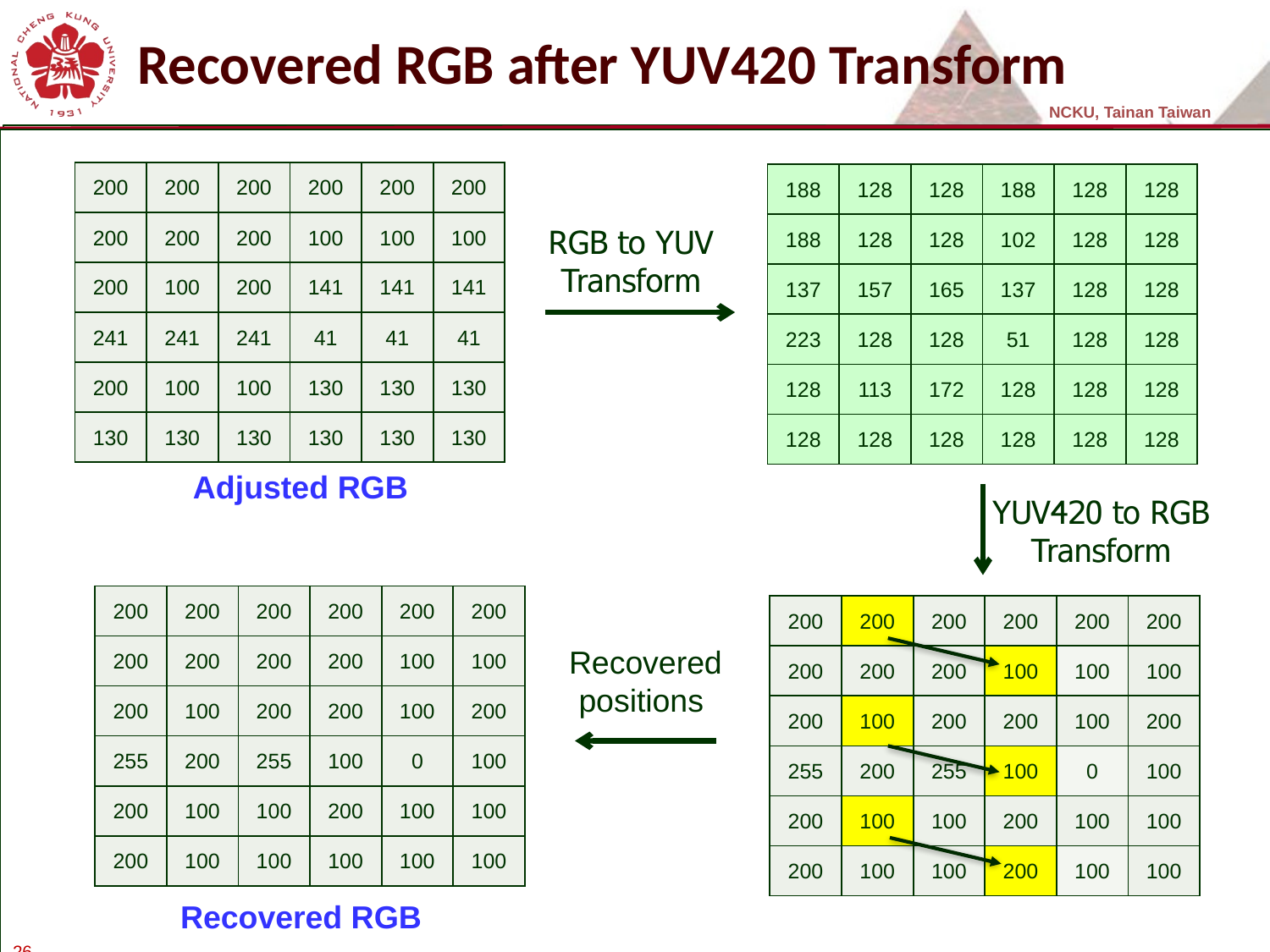

# Recovered RGB after YUV420 Transform
| 200 | 200 | 200 | 200 | 200 | 200 |
| --- | --- | --- | --- | --- | --- |
| 200 | 200 | 200 | 100 | 100 | 100 |
| 200 | 100 | 200 | 141 | 141 | 141 |
| 241 | 241 | 241 | 41 | 41 | 41 |
| 200 | 100 | 100 | 130 | 130 | 130 |
| 130 | 130 | 130 | 130 | 130 | 130 |
| 188 | 128 | 128 | 188 | 128 | 128 |
| --- | --- | --- | --- | --- | --- |
| 188 | 128 | 128 | 102 | 128 | 128 |
| 137 | 157 | 165 | 137 | 128 | 128 |
| 223 | 128 | 128 | 51 | 128 | 128 |
| 128 | 113 | 172 | 128 | 128 | 128 |
| 128 | 128 | 128 | 128 | 128 | 128 |
RGB to YUV
Transform
Adjusted RGB
YUV420 to RGB
Transform
| 200 | 200 | 200 | 200 | 200 | 200 |
| --- | --- | --- | --- | --- | --- |
| 200 | 200 | 200 | 200 | 100 | 100 |
| 200 | 100 | 200 | 200 | 100 | 200 |
| 255 | 200 | 255 | 100 | 0 | 100 |
| 200 | 100 | 100 | 200 | 100 | 100 |
| 200 | 100 | 100 | 100 | 100 | 100 |
| 200 | 200 | 200 | 200 | 200 | 200 |
| --- | --- | --- | --- | --- | --- |
| 200 | 200 | 200 | 100 | 100 | 100 |
| 200 | 100 | 200 | 200 | 100 | 200 |
| 300 | 200 | 300 | 100 | 0 | 100 |
| 200 | 100 | 100 | 200 | 100 | 100 |
| 200 | 100 | 100 | 200 | 100 | 100 |
| 200 | 200 | 200 | 200 | 200 | 200 |
| --- | --- | --- | --- | --- | --- |
| 200 | 200 | 200 | 100 | 100 | 100 |
| 200 | 100 | 200 | 200 | 100 | 200 |
| 255 | 200 | 255 | 100 | 0 | 100 |
| 200 | 100 | 100 | 200 | 100 | 100 |
| 200 | 100 | 100 | 200 | 100 | 100 |
Recovered
positions
Recovered RGB
26